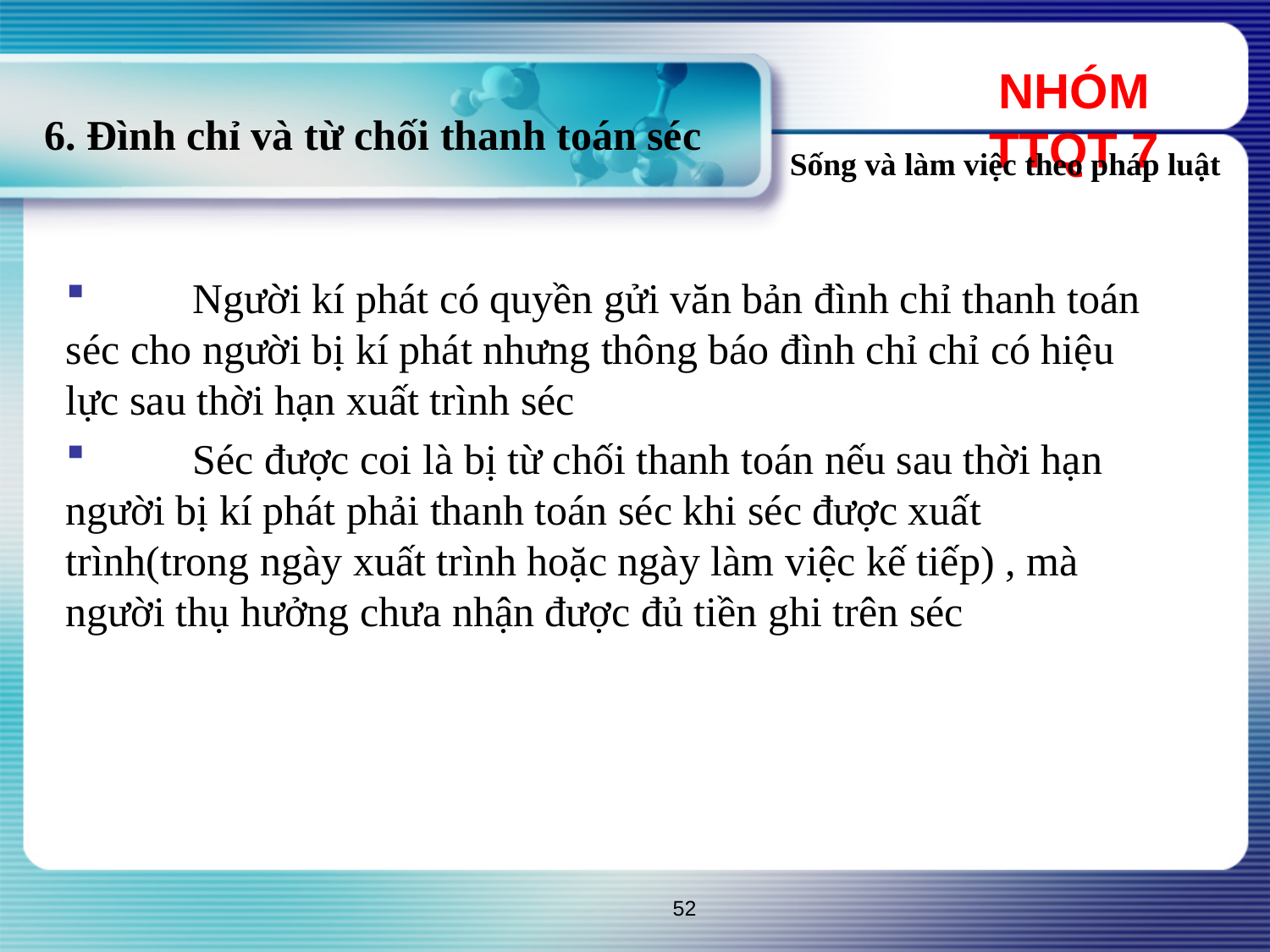

NHÓM TTQT 7
# 6. Đình chỉ và từ chối thanh toán séc
Sống và làm việc theo pháp luật
	Người kí phát có quyền gửi văn bản đình chỉ thanh toán séc cho người bị kí phát nhưng thông báo đình chỉ chỉ có hiệu lực sau thời hạn xuất trình séc
	Séc được coi là bị từ chối thanh toán nếu sau thời hạn người bị kí phát phải thanh toán séc khi séc được xuất trình(trong ngày xuất trình hoặc ngày làm việc kế tiếp) , mà người thụ hưởng chưa nhận được đủ tiền ghi trên séc
52